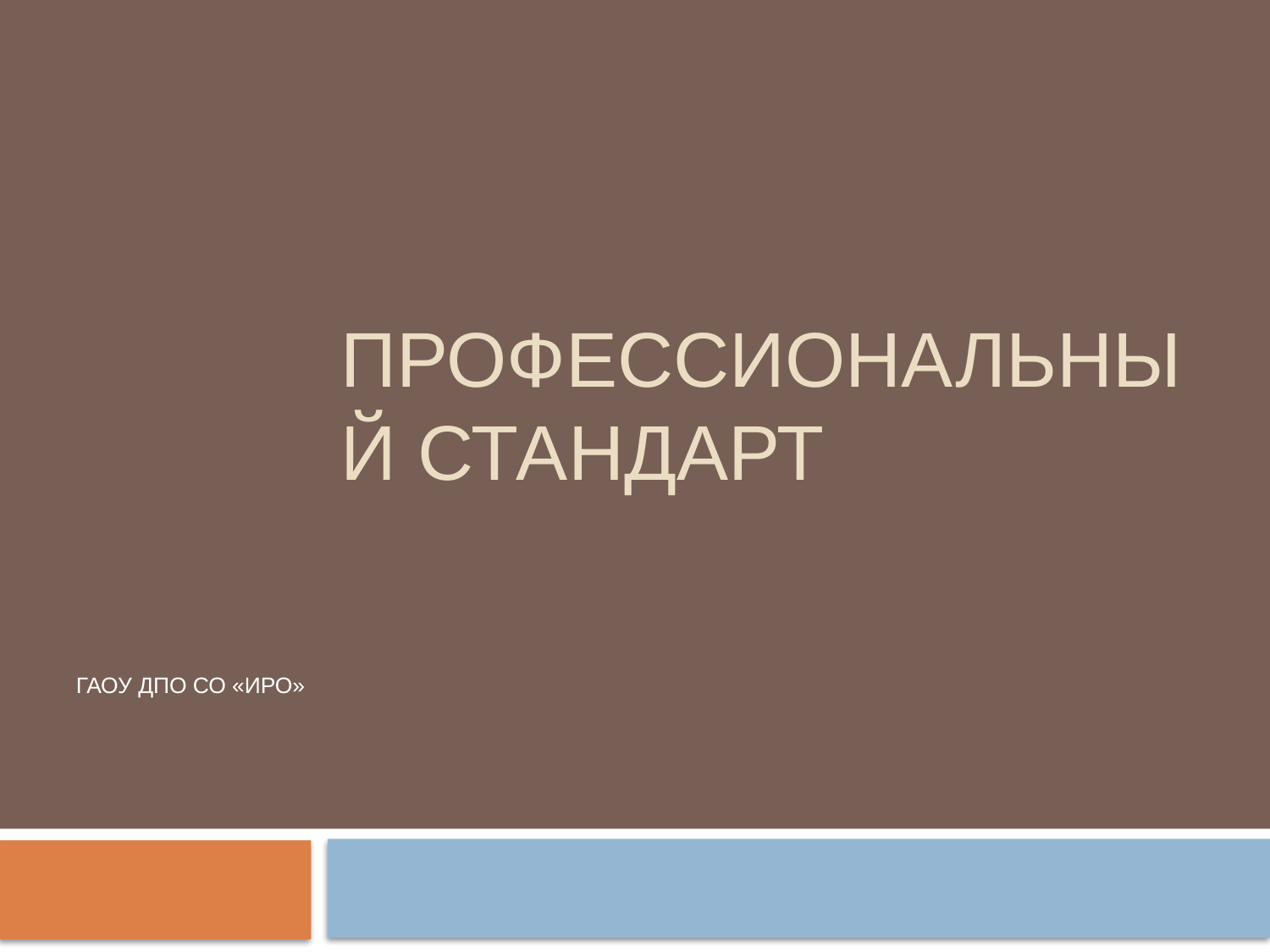

# Профессиональный стандарт
ГАОУ ДПО СО «ИРО»